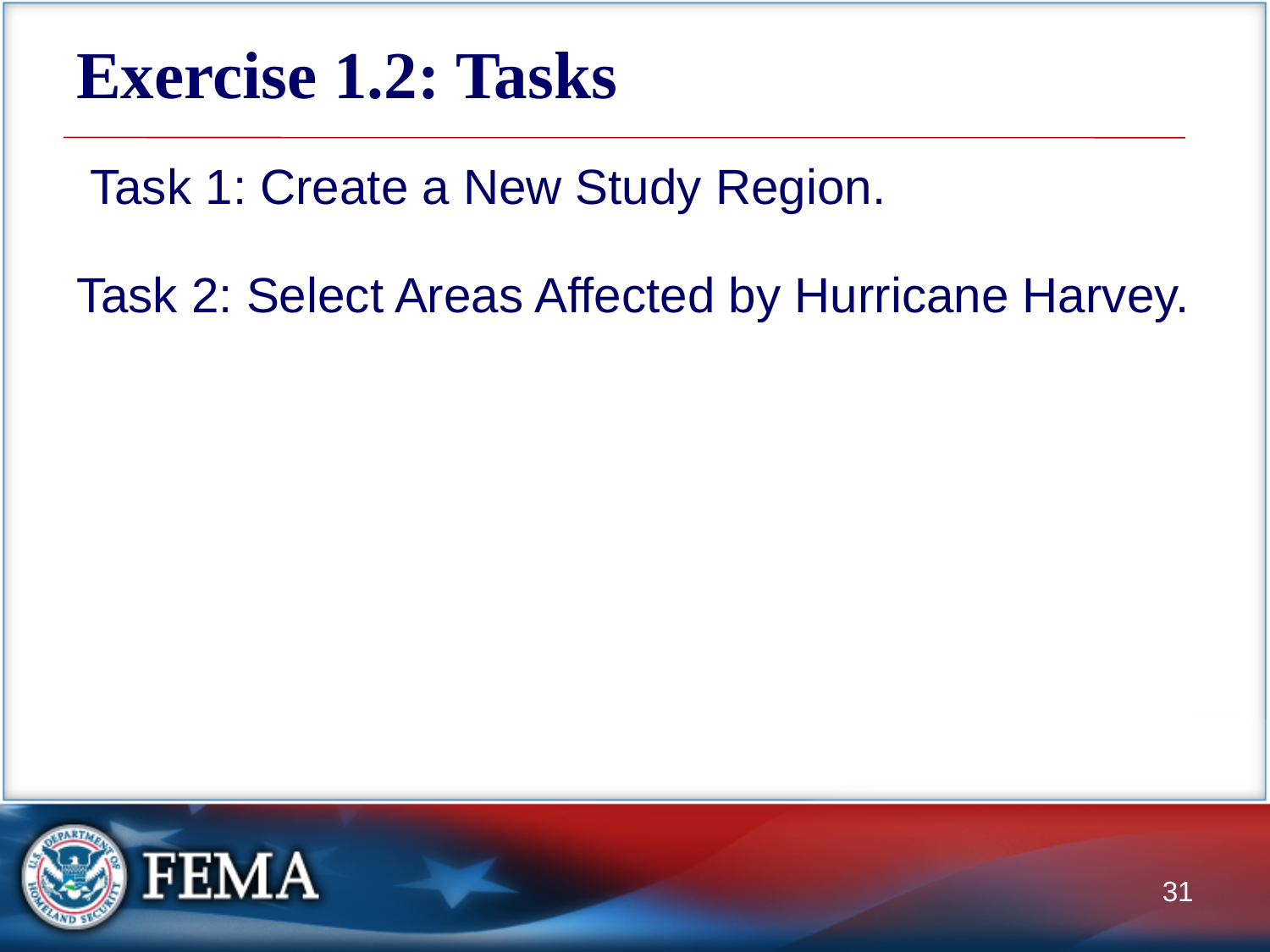

# Exercise 1.2: Tasks
 Task 1: Create a New Study Region.
Task 2: Select Areas Affected by Hurricane Harvey.
31